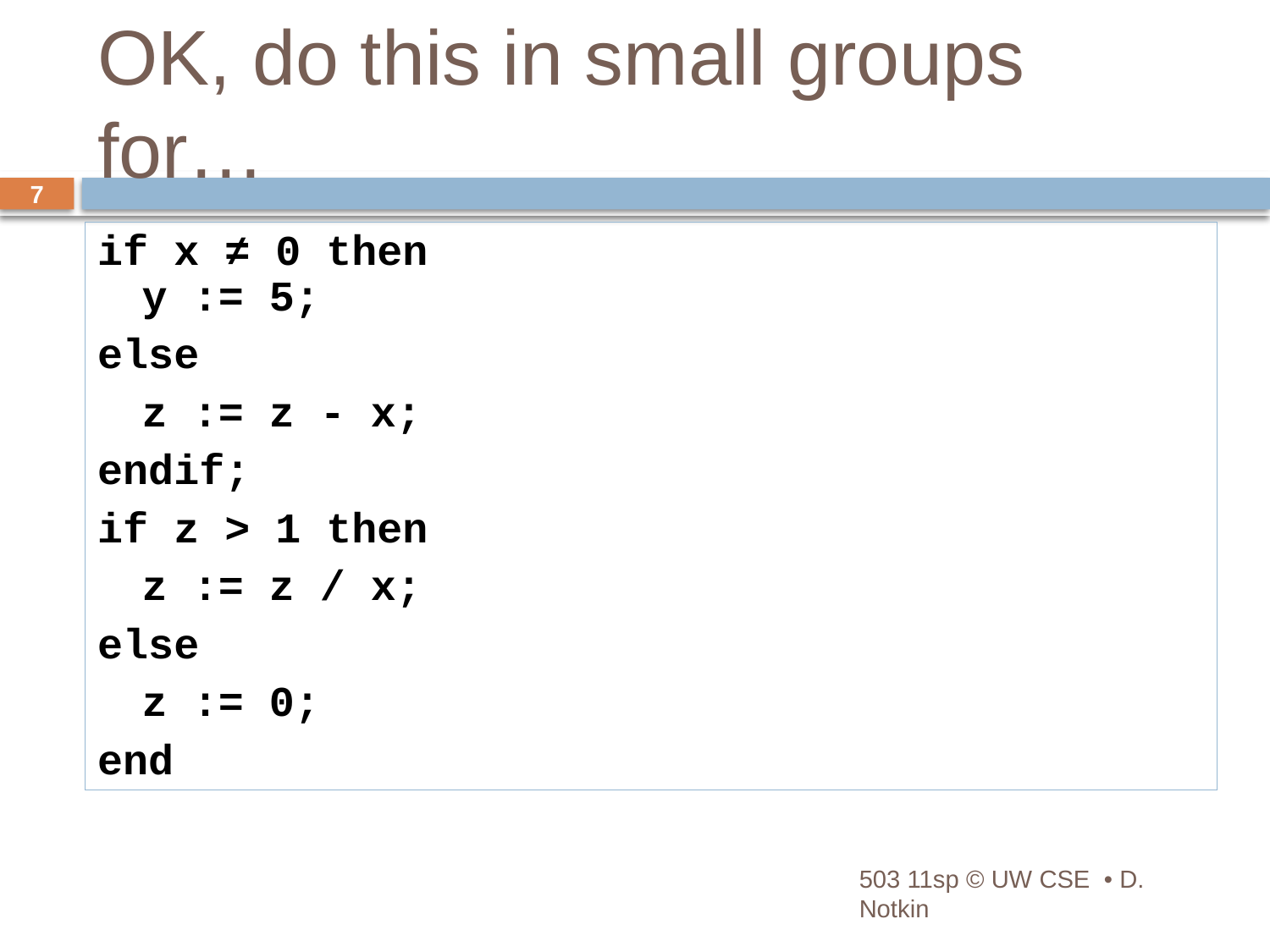

# OK, do this in small groups for…
7
if x ≠ 0 then
y := 5;
else
	z := z - x;
endif;
if z > 1 then
	z := z / x;
else
	z := 0;
end
503 11sp © UW CSE  • D. Notkin